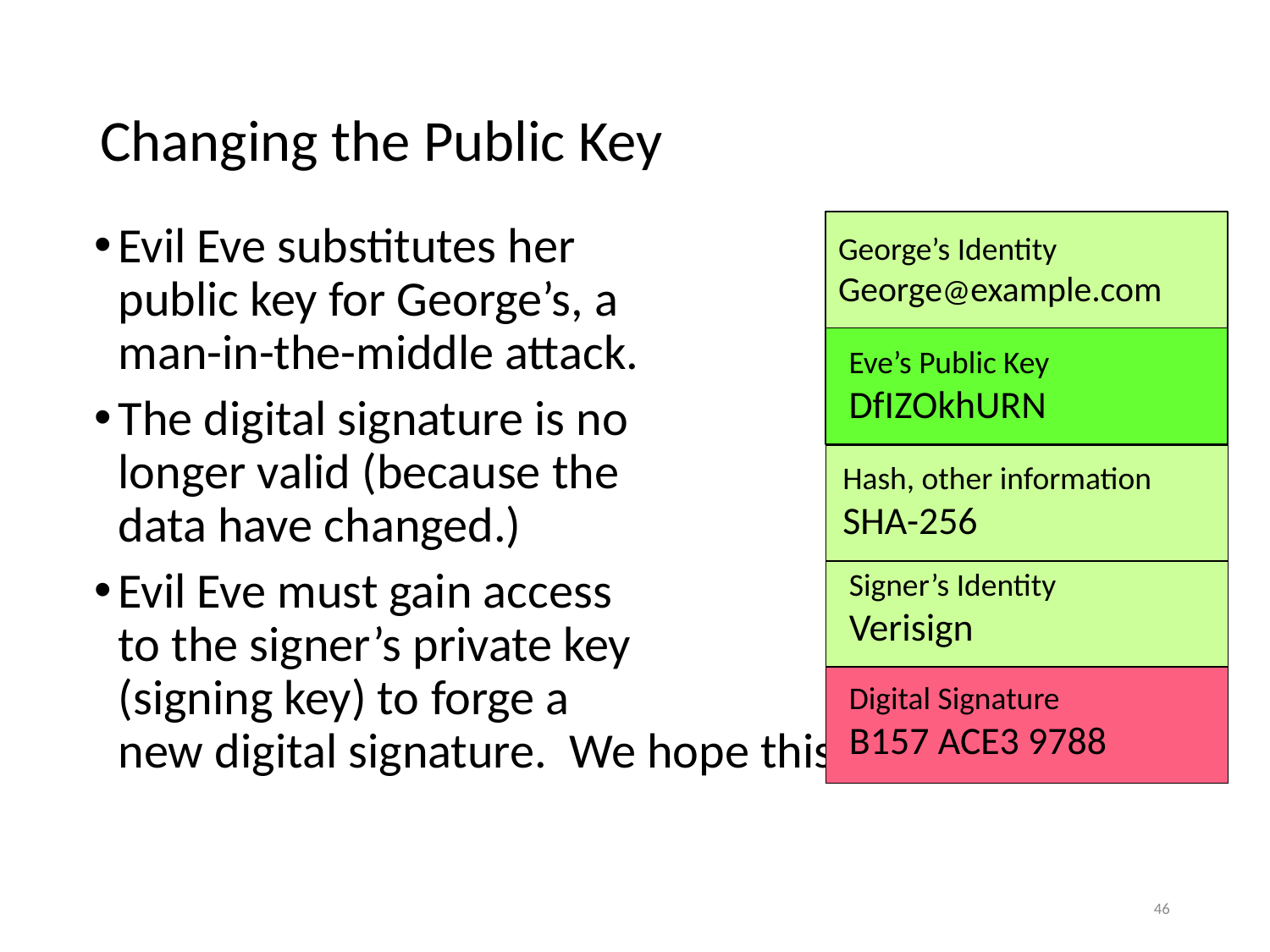

# Changing the Public Key

Evil Eve substitutes her
public key for George’s, a
man-in-the-middle attack.
The digital signature is no
longer valid (because the
data have changed.)
Evil Eve must gain access
to the signer’s private key
(signing key) to forge a
new digital signature.  We hope this is hard!
George’s Identity
George@example.com

Eve’s Public Key
DfIZOkhURN

Hash, other information
SHA-256

Signer’s Identity
Verisign

Digital Signature
B157 ACE3 9788
46